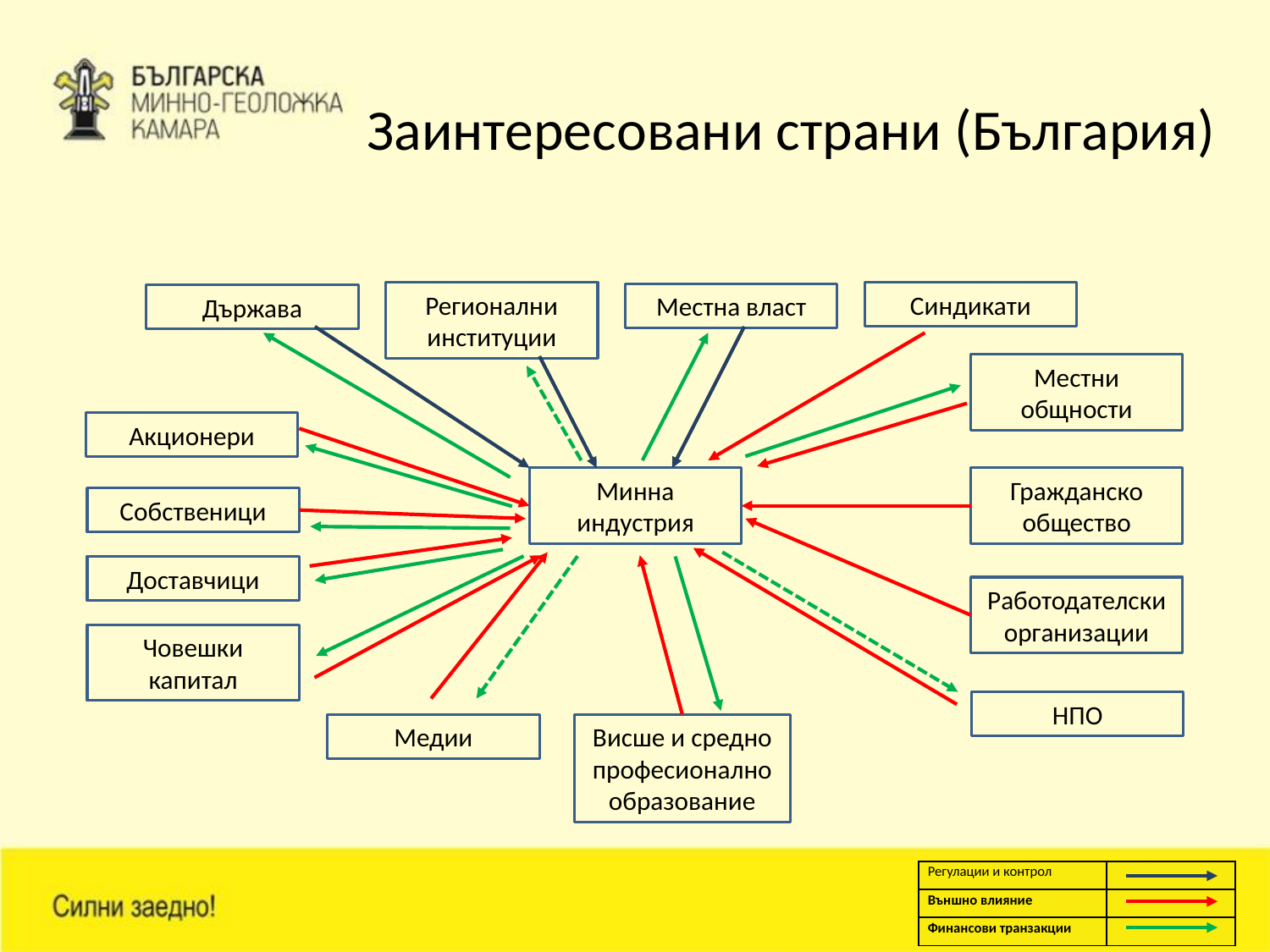

# Заинтересовани страни (България)
Регионални институции
Синдикати
Местна власт
Държава
Местни общности
Акционери
Минна индустрия
Гражданско общество
Собственици
Доставчици
Работодателски организации
Човешки капитал
НПО
Висше и средно професионално образование
Медии
| Регулации и контрол |  |
| --- | --- |
| Външно влияние |  |
| Финансови транзакции |  |